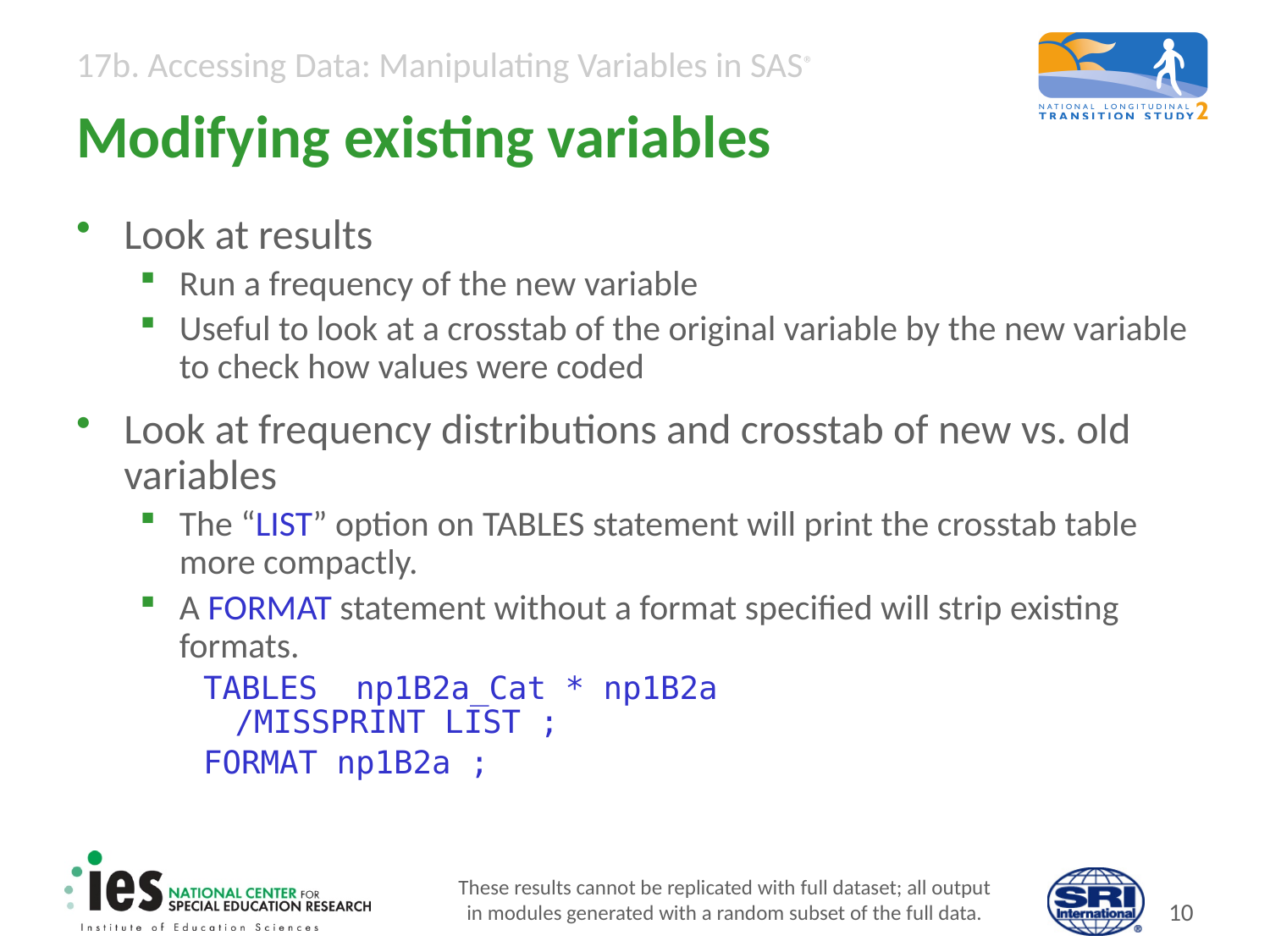

# Modifying existing variables
Look at results
Run a frequency of the new variable
Useful to look at a crosstab of the original variable by the new variable to check how values were coded
Look at frequency distributions and crosstab of new vs. old variables
The “LIST” option on TABLES statement will print the crosstab table more compactly.
A FORMAT statement without a format specified will strip existing formats.
TABLES  np1B2a_Cat * np1B2a
/MISSPRINT LIST ;
FORMAT np1B2a ;
These results cannot be replicated with full dataset; all output
in modules generated with a random subset of the full data.
10